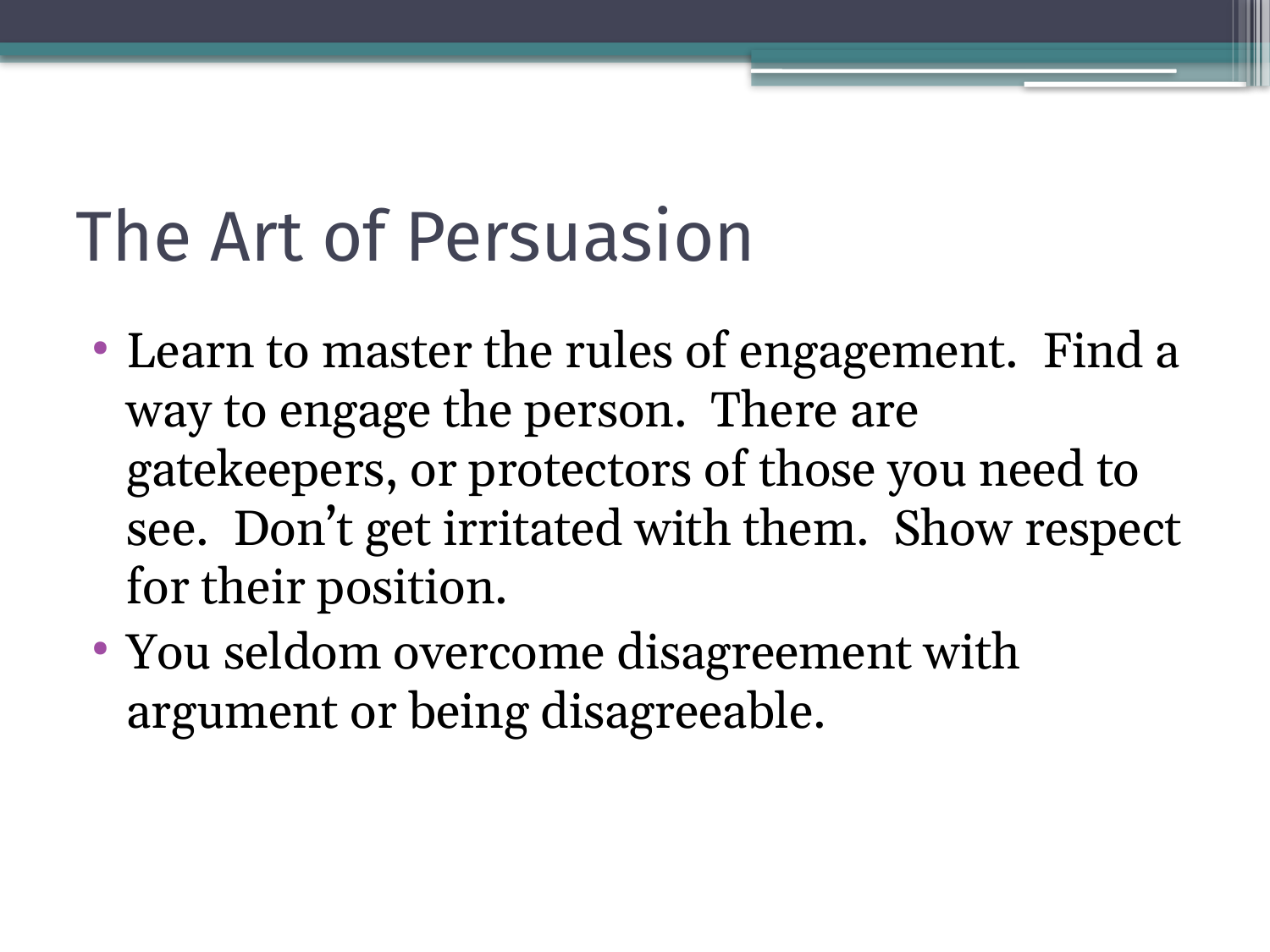

# The Art of Persuasion
Learn to master the rules of engagement.  Find a way to engage the person.  There are gatekeepers, or protectors of those you need to see.  Don’t get irritated with them.  Show respect for their position.
You seldom overcome disagreement with argument or being disagreeable.